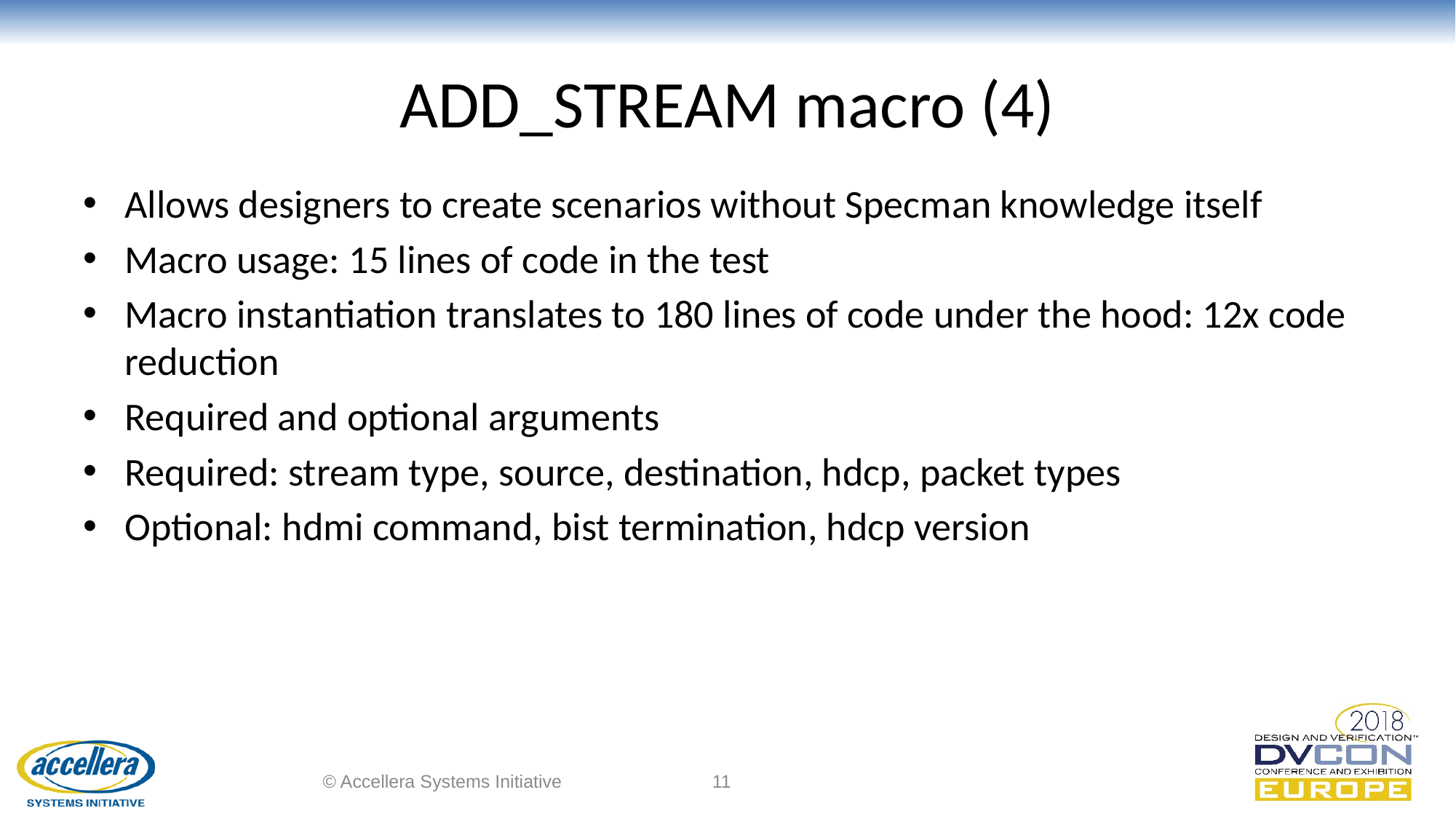

# ADD_STREAM macro (4)
Allows designers to create scenarios without Specman knowledge itself
Macro usage: 15 lines of code in the test
Macro instantiation translates to 180 lines of code under the hood: 12x code reduction
Required and optional arguments
Required: stream type, source, destination, hdcp, packet types
Optional: hdmi command, bist termination, hdcp version

© Accellera Systems Initiative
11